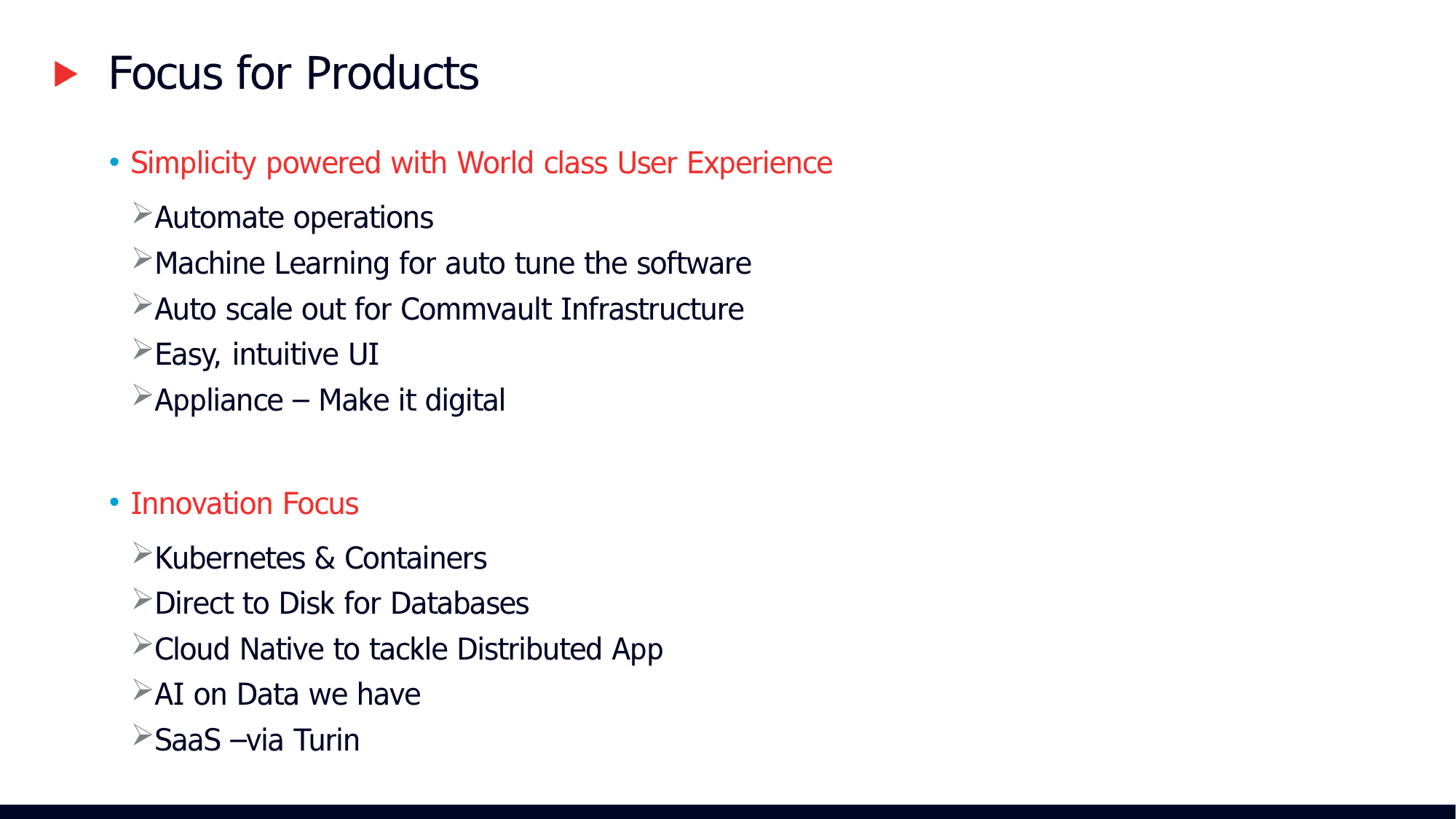

# Focus for Products
Simplicity powered with World class User Experience
Automate operations
Machine Learning for auto tune the software
Auto scale out for Commvault Infrastructure
Easy, intuitive UI
Appliance – Make it digital

Innovation Focus
Kubernetes & Containers
Direct to Disk for Databases
Cloud Native to tackle Distributed App
AI on Data we have
SaaS –via Turin